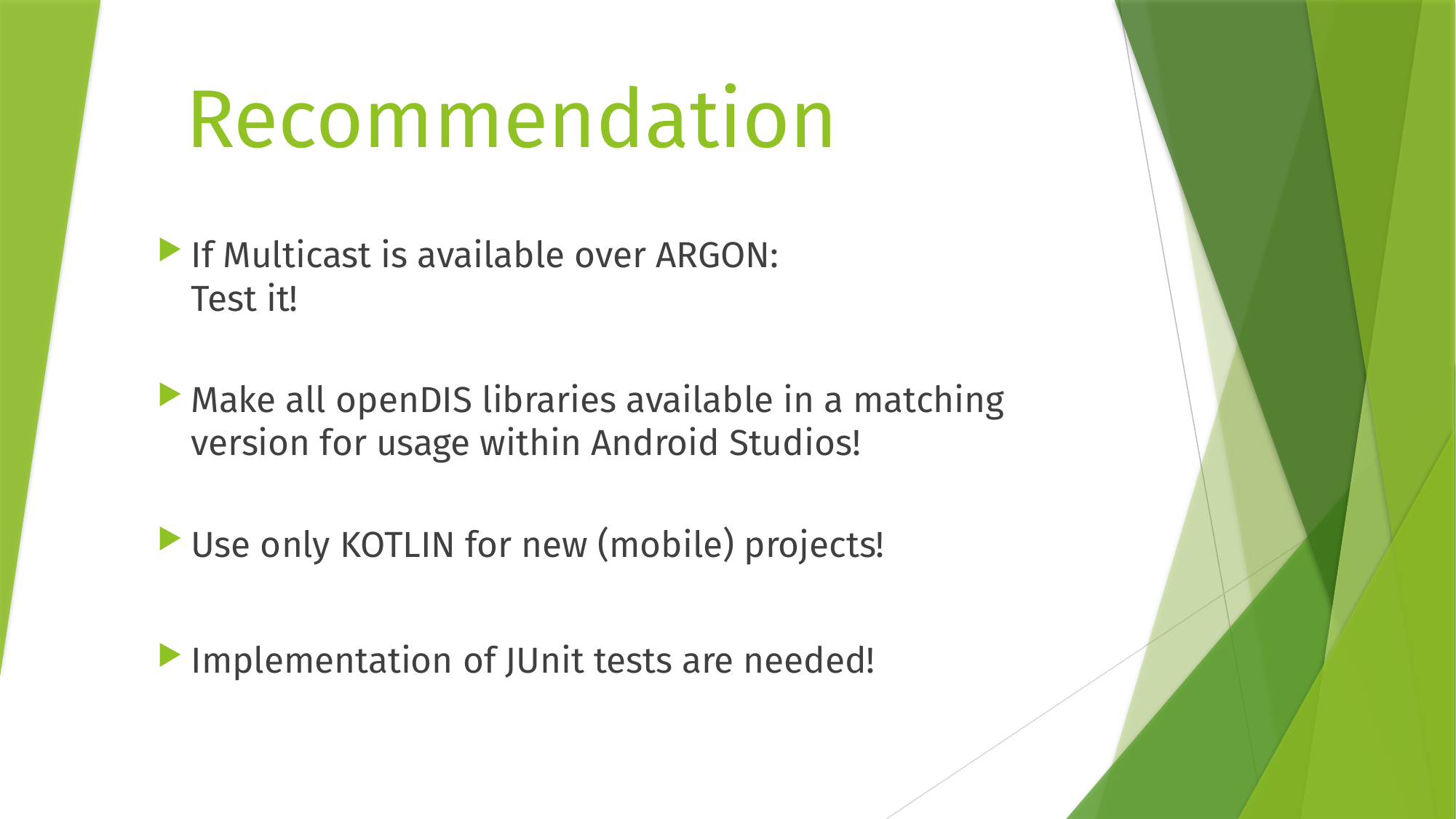

# Recommendation
If Multicast is available over ARGON:
Test it!
Make all openDIS libraries available in a matching version for usage within Android Studios!
Use only KOTLIN for new (mobile) projects!

Implementation of JUnit tests are needed!